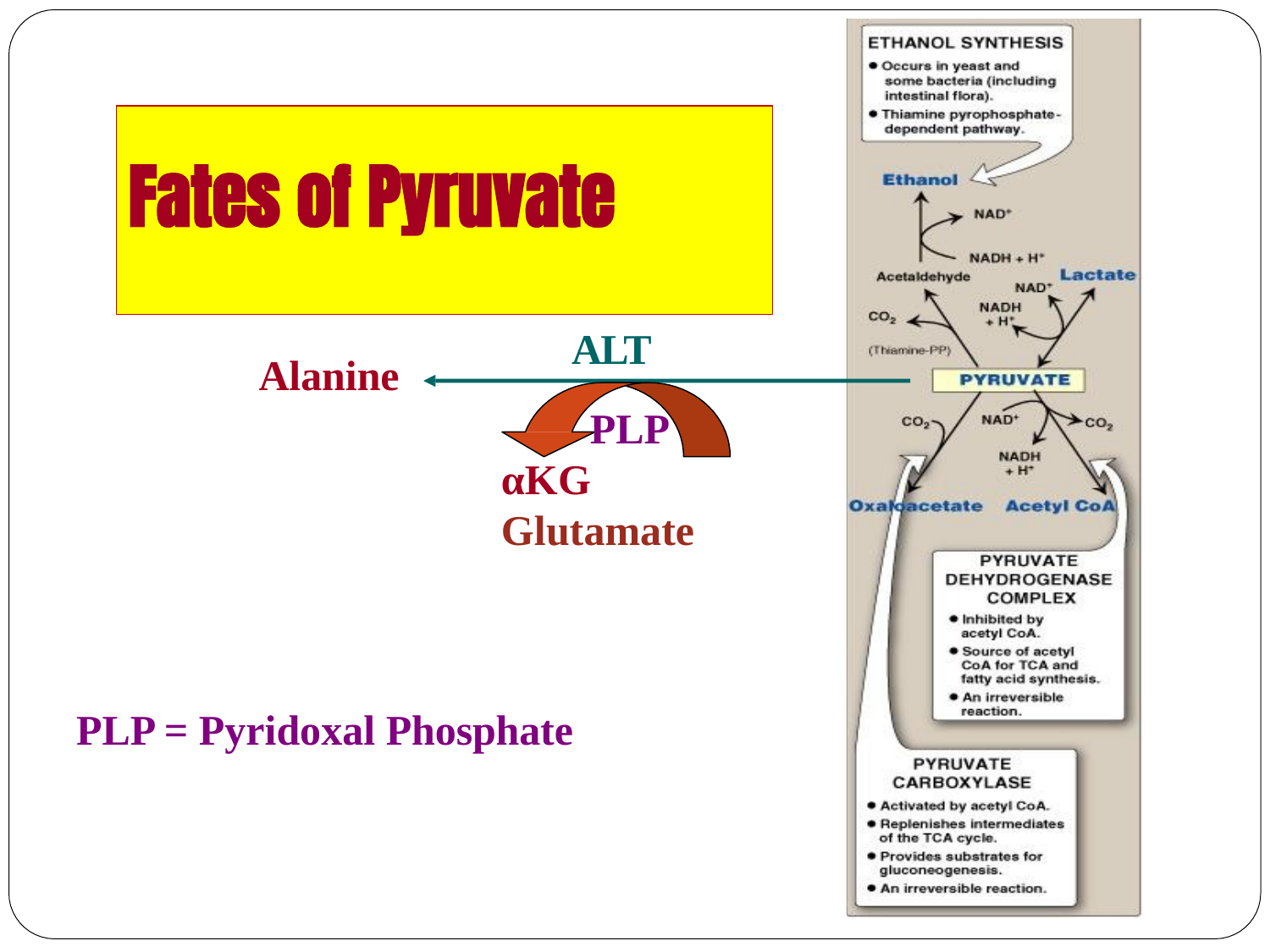

# Fates of Pyruvate
ALT  PLP
Alanine

αKG	Glutamate
PLP = Pyridoxal Phosphate